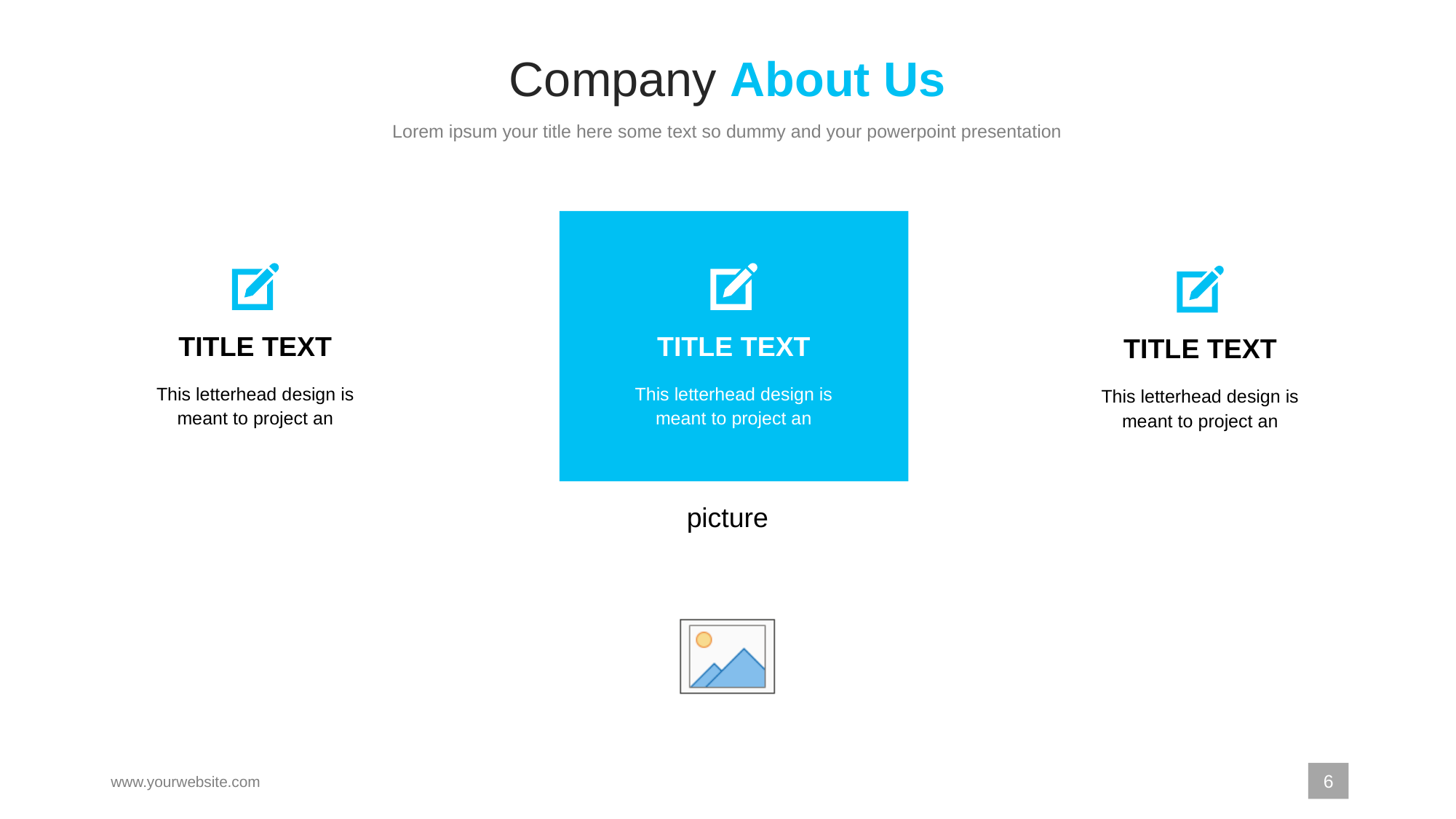

# Company About Us
Lorem ipsum your title here some text so dummy and your powerpoint presentation

TITLE TEXT
This letterhead design is meant to project an

TITLE TEXT
This letterhead design is meant to project an

TITLE TEXT
This letterhead design is meant to project an

6
www.yourwebsite.com